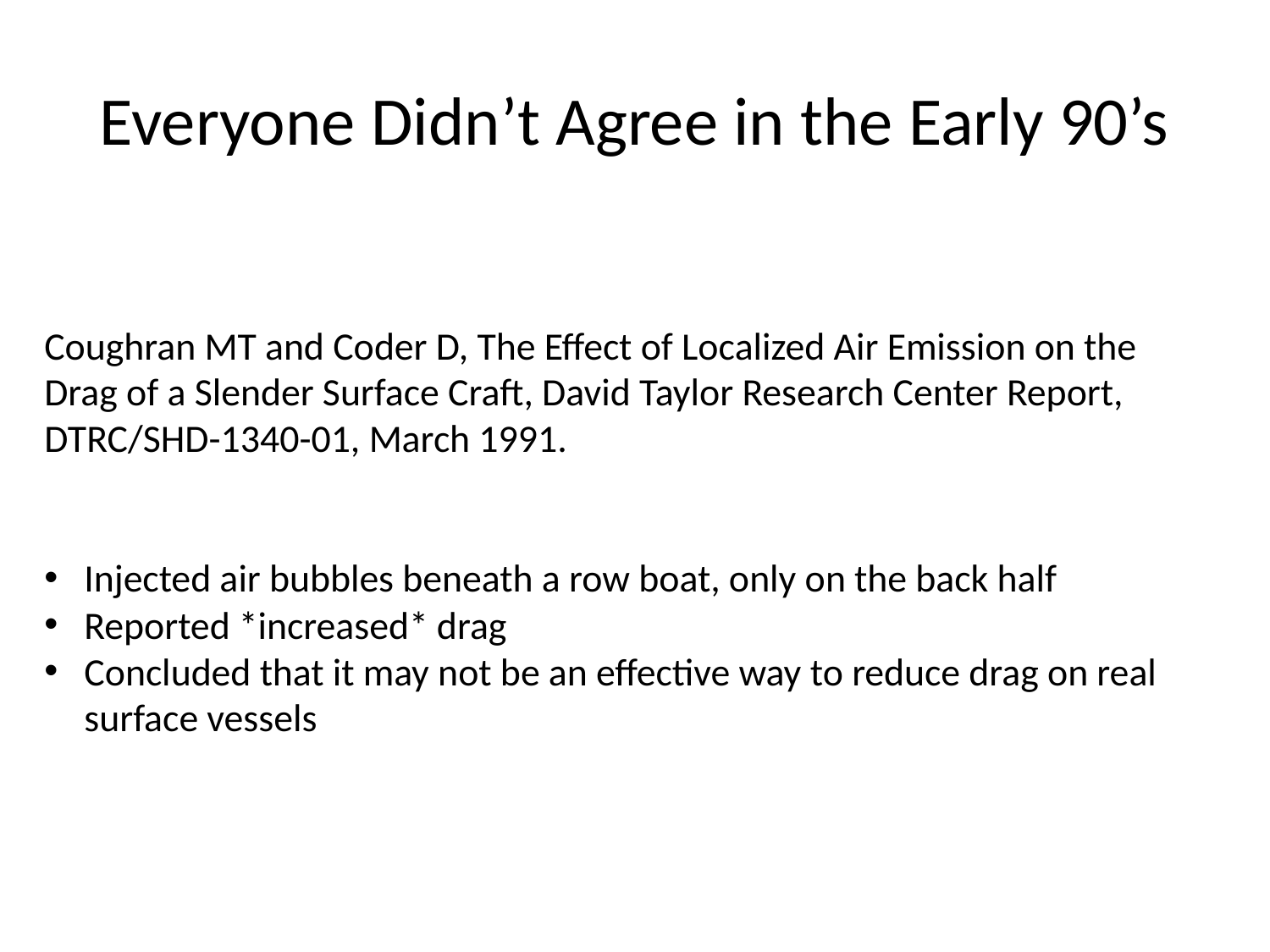

# Everyone Didn’t Agree in the Early 90’s
Coughran MT and Coder D, The Effect of Localized Air Emission on the
Drag of a Slender Surface Craft, David Taylor Research Center Report,
DTRC/SHD-1340-01, March 1991.

Injected air bubbles beneath a row boat, only on the back half
Reported *increased* drag
Concluded that it may not be an effective way to reduce drag on real surface vessels